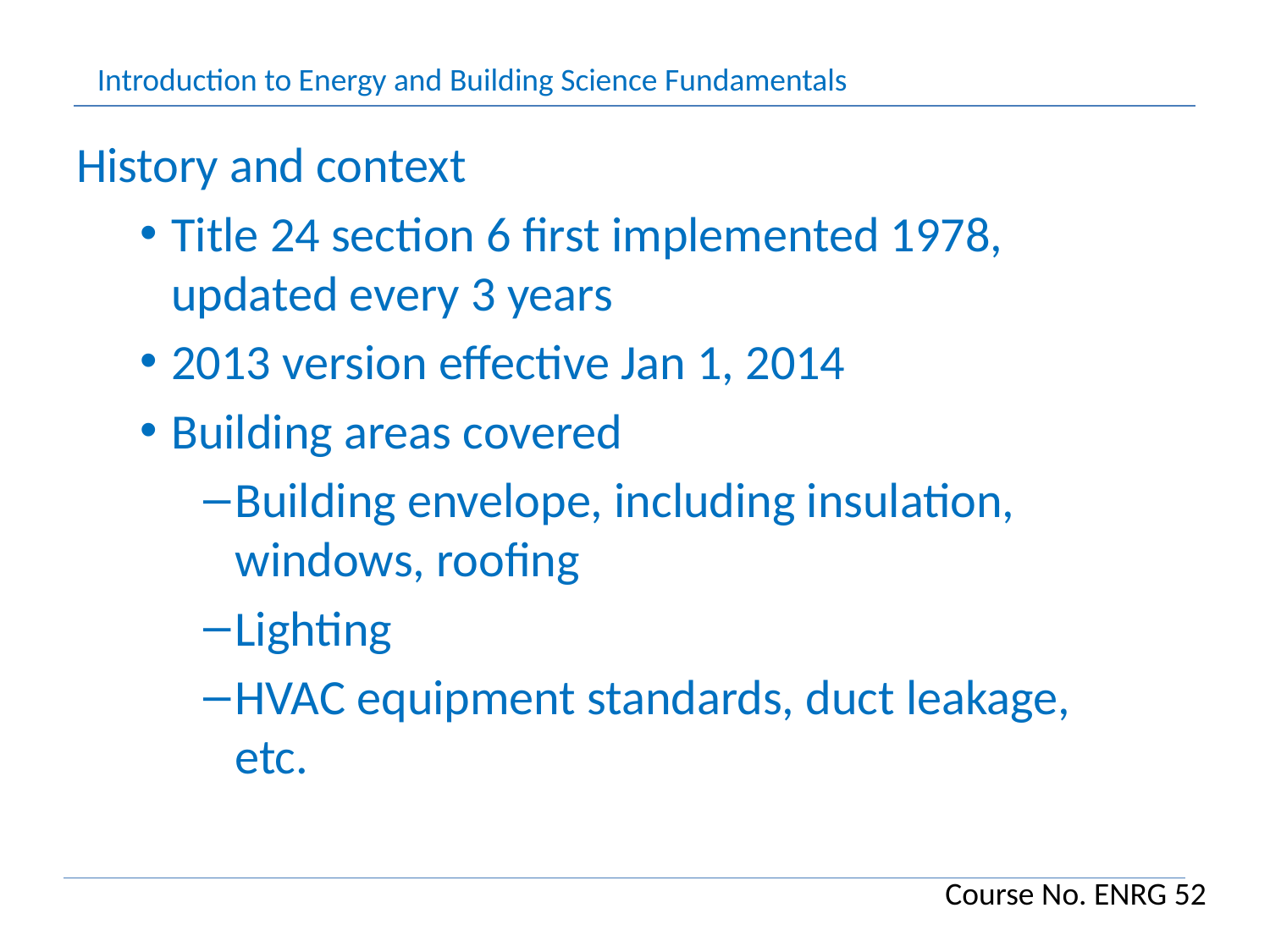

History and context
Title 24 section 6 first implemented 1978, updated every 3 years
2013 version effective Jan 1, 2014
Building areas covered
Building envelope, including insulation, windows, roofing
Lighting
HVAC equipment standards, duct leakage, etc.